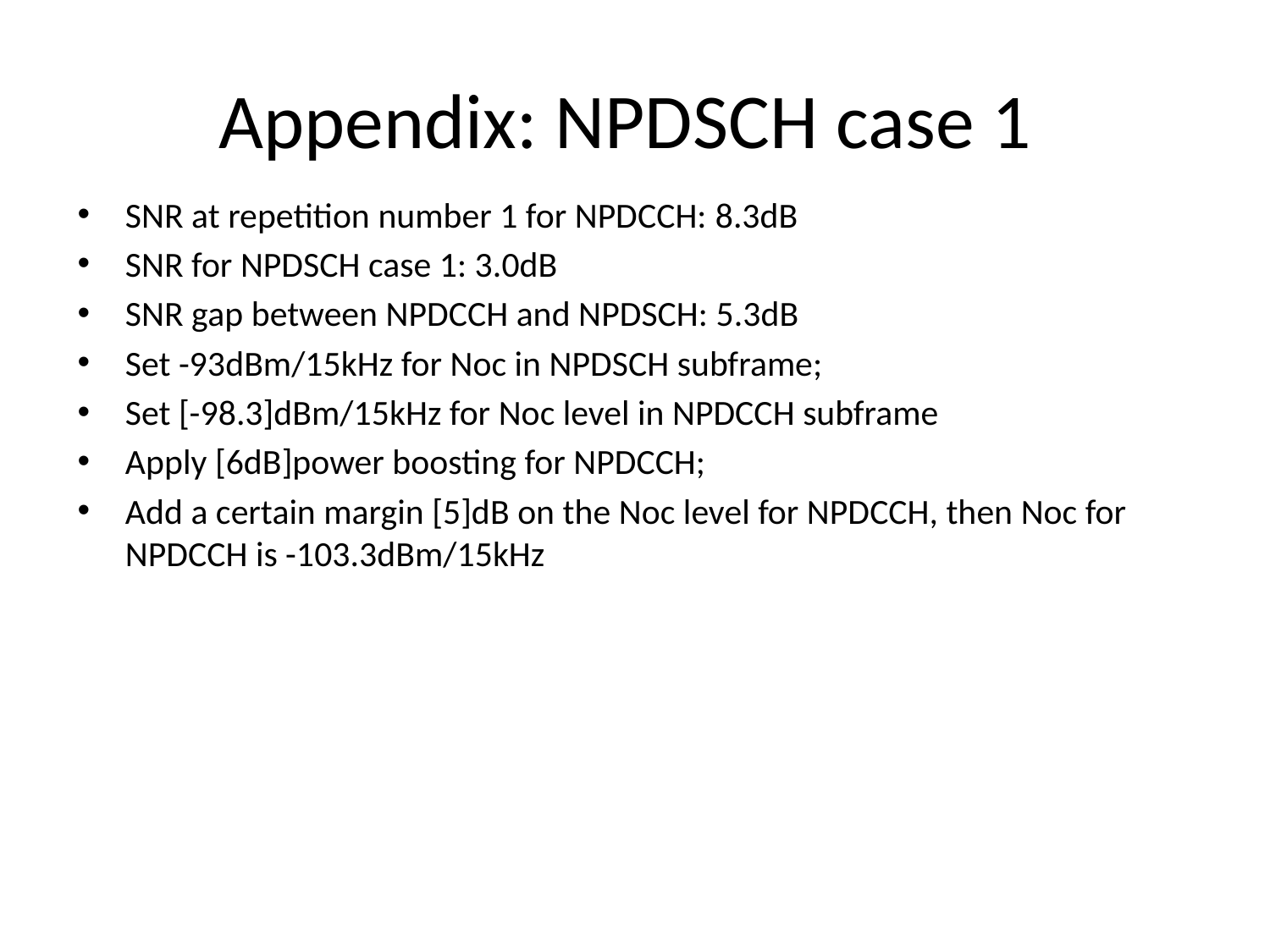

# Appendix: NPDSCH case 1
SNR at repetition number 1 for NPDCCH: 8.3dB
SNR for NPDSCH case 1: 3.0dB
SNR gap between NPDCCH and NPDSCH: 5.3dB
Set -93dBm/15kHz for Noc in NPDSCH subframe;
Set [-98.3]dBm/15kHz for Noc level in NPDCCH subframe
Apply [6dB]power boosting for NPDCCH;
Add a certain margin [5]dB on the Noc level for NPDCCH, then Noc for NPDCCH is -103.3dBm/15kHz